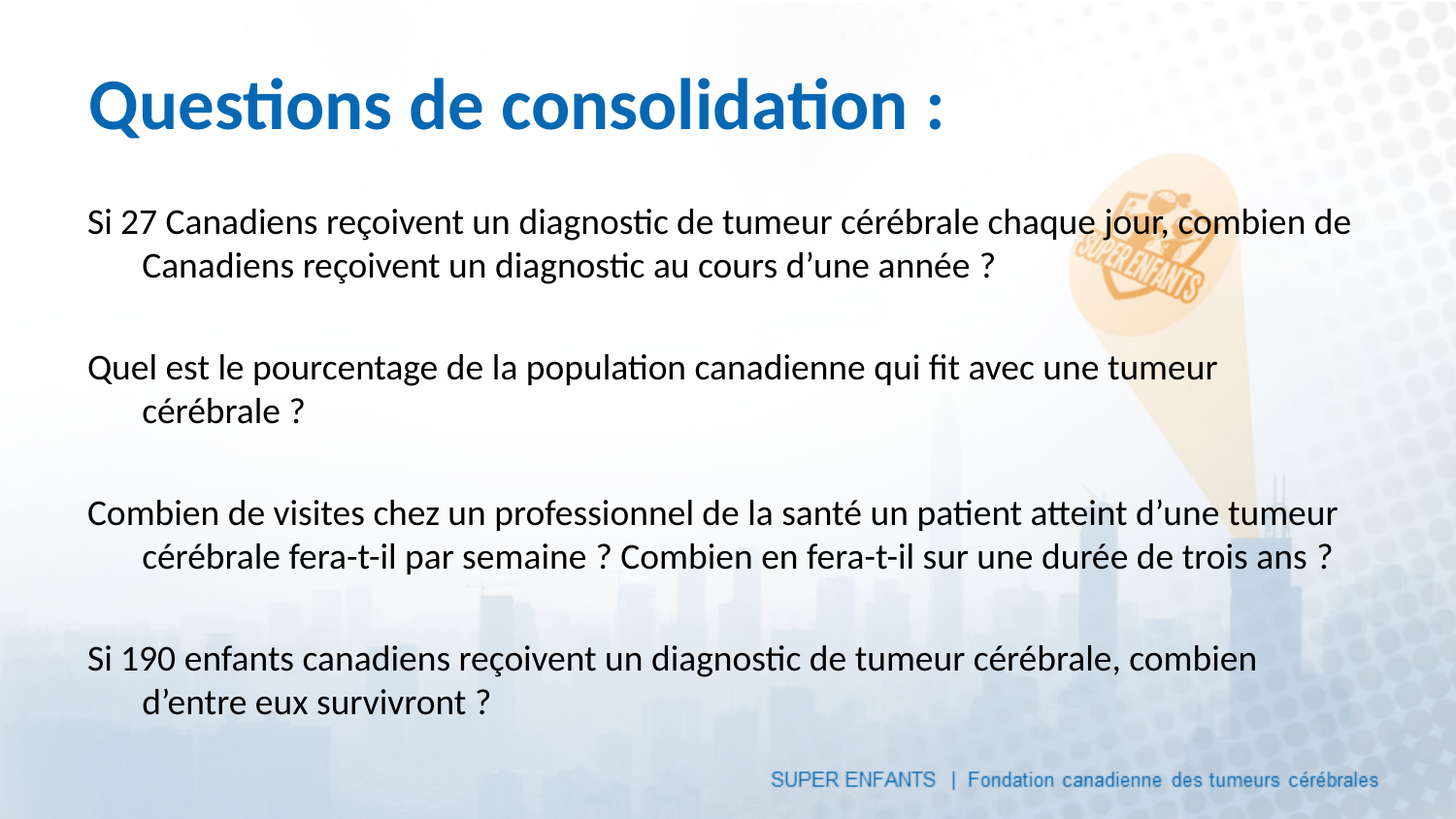

# Questions de consolidation :
Si 27 Canadiens reçoivent un diagnostic de tumeur cérébrale chaque jour, combien de Canadiens reçoivent un diagnostic au cours d’une année ?

Quel est le pourcentage de la population canadienne qui fit avec une tumeur cérébrale ?

Combien de visites chez un professionnel de la santé un patient atteint d’une tumeur cérébrale fera-t-il par semaine ? Combien en fera-t-il sur une durée de trois ans ?

Si 190 enfants canadiens reçoivent un diagnostic de tumeur cérébrale, combien d’entre eux survivront ?